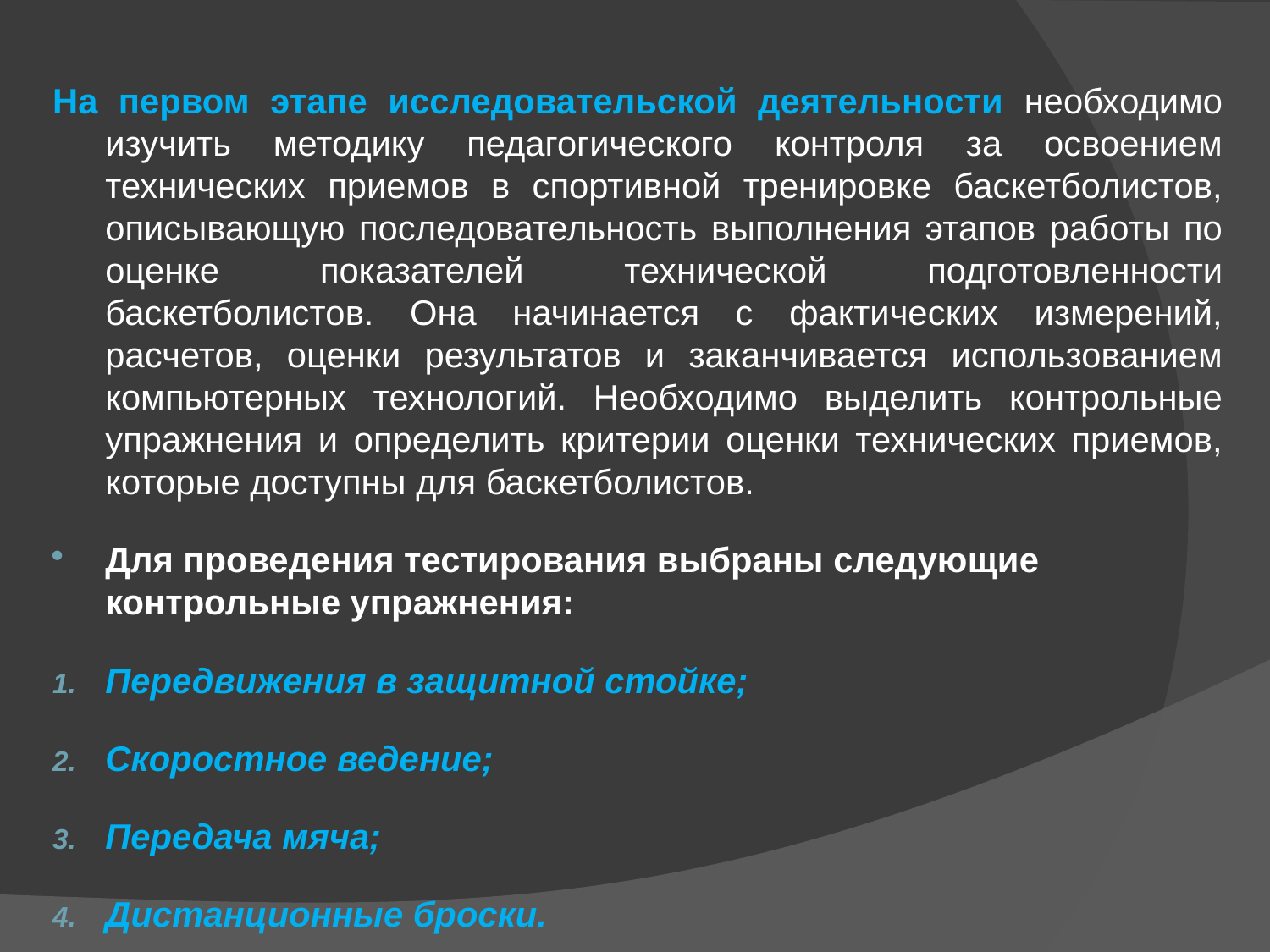

На первом этапе исследовательской деятельности необходимо изучить методику педагогического контроля за освоением технических приемов в спортивной тренировке баскетболистов, описывающую последовательность выполнения этапов работы по оценке показателей технической подготовленности баскетболистов. Она начинается с фактических измерений, расчетов, оценки результатов и заканчивается использованием компьютерных технологий. Необходимо выделить контрольные упражнения и определить критерии оценки технических приемов, которые доступны для баскетболистов.
Для проведения тестирования выбраны следующие контрольные упражнения:
Передвижения в защитной стойке;
Скоростное ведение;
Передача мяча;
Дистанционные броски.